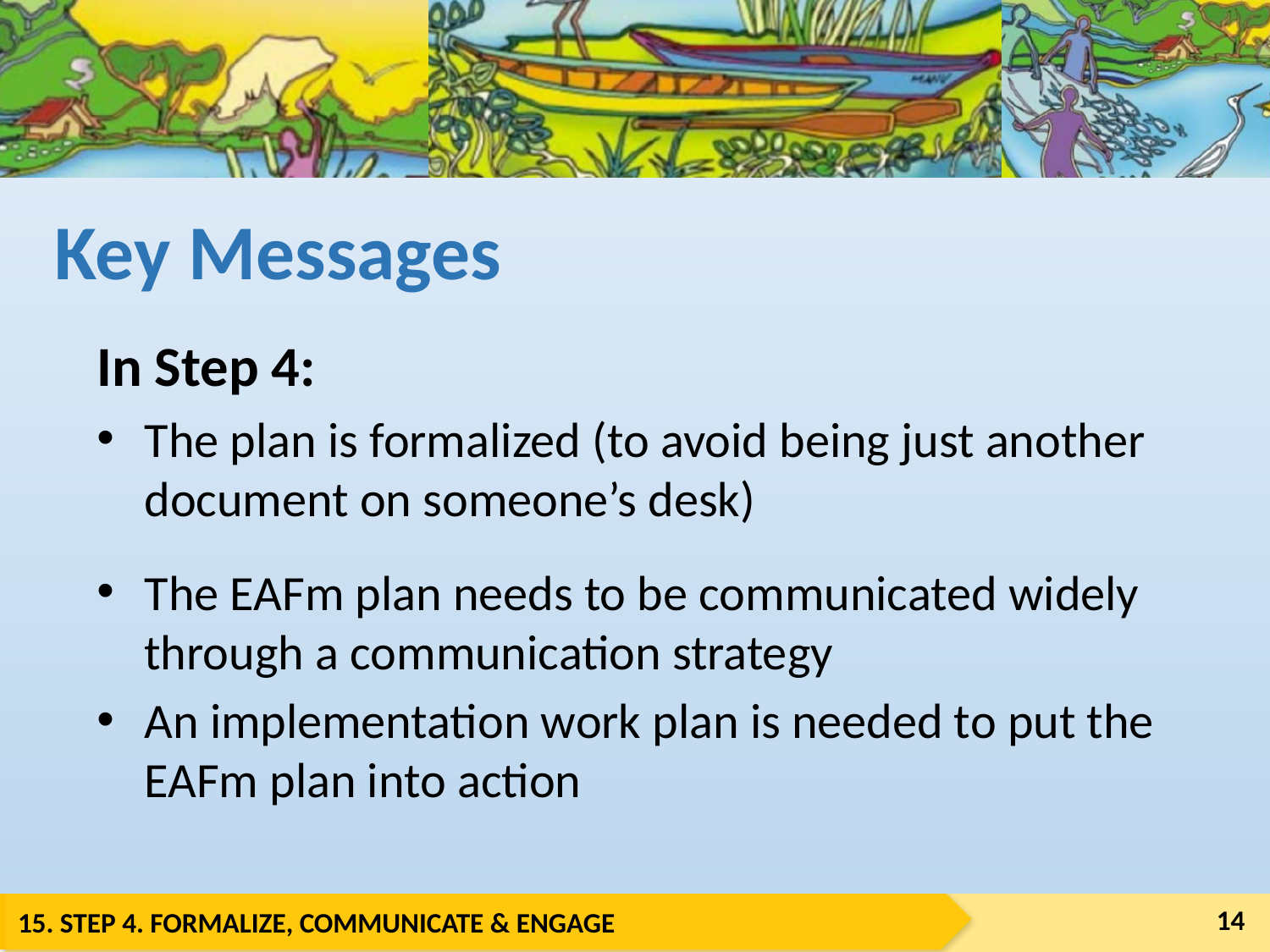

Key Messages
In Step 4:
The plan is formalized (to avoid being just another document on someone’s desk)

The EAFm plan needs to be communicated widely through a communication strategy
An implementation work plan is needed to put the EAFm plan into action

14